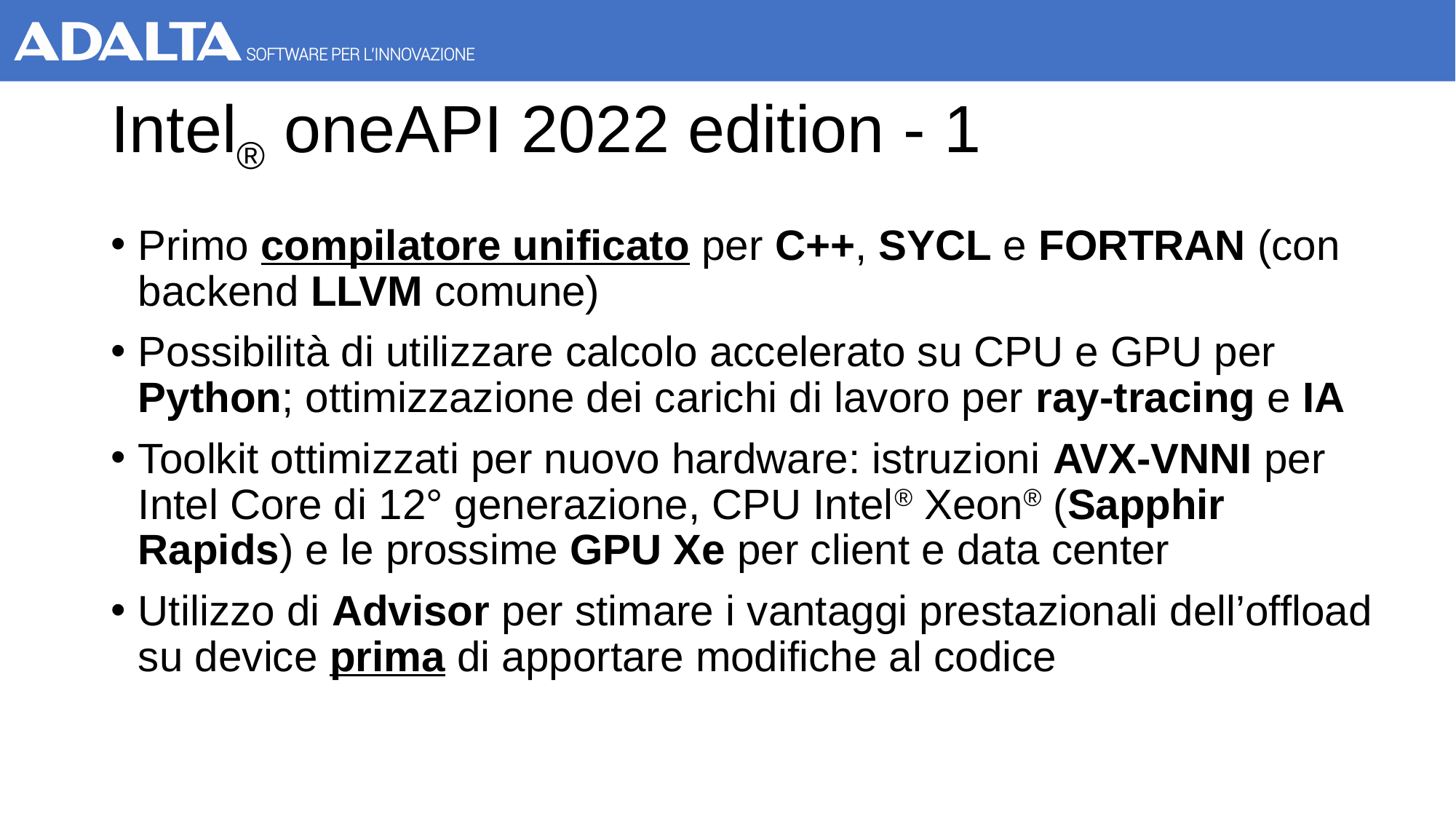

# Intel® oneAPI 2022 edition - 1
Primo compilatore unificato per C++, SYCL e FORTRAN (con backend LLVM comune)
Possibilità di utilizzare calcolo accelerato su CPU e GPU per Python; ottimizzazione dei carichi di lavoro per ray-tracing e IA
Toolkit ottimizzati per nuovo hardware: istruzioni AVX-VNNI per Intel Core di 12° generazione, CPU Intel® Xeon® (Sapphir Rapids) e le prossime GPU Xe per client e data center
Utilizzo di Advisor per stimare i vantaggi prestazionali dell’offload su device prima di apportare modifiche al codice